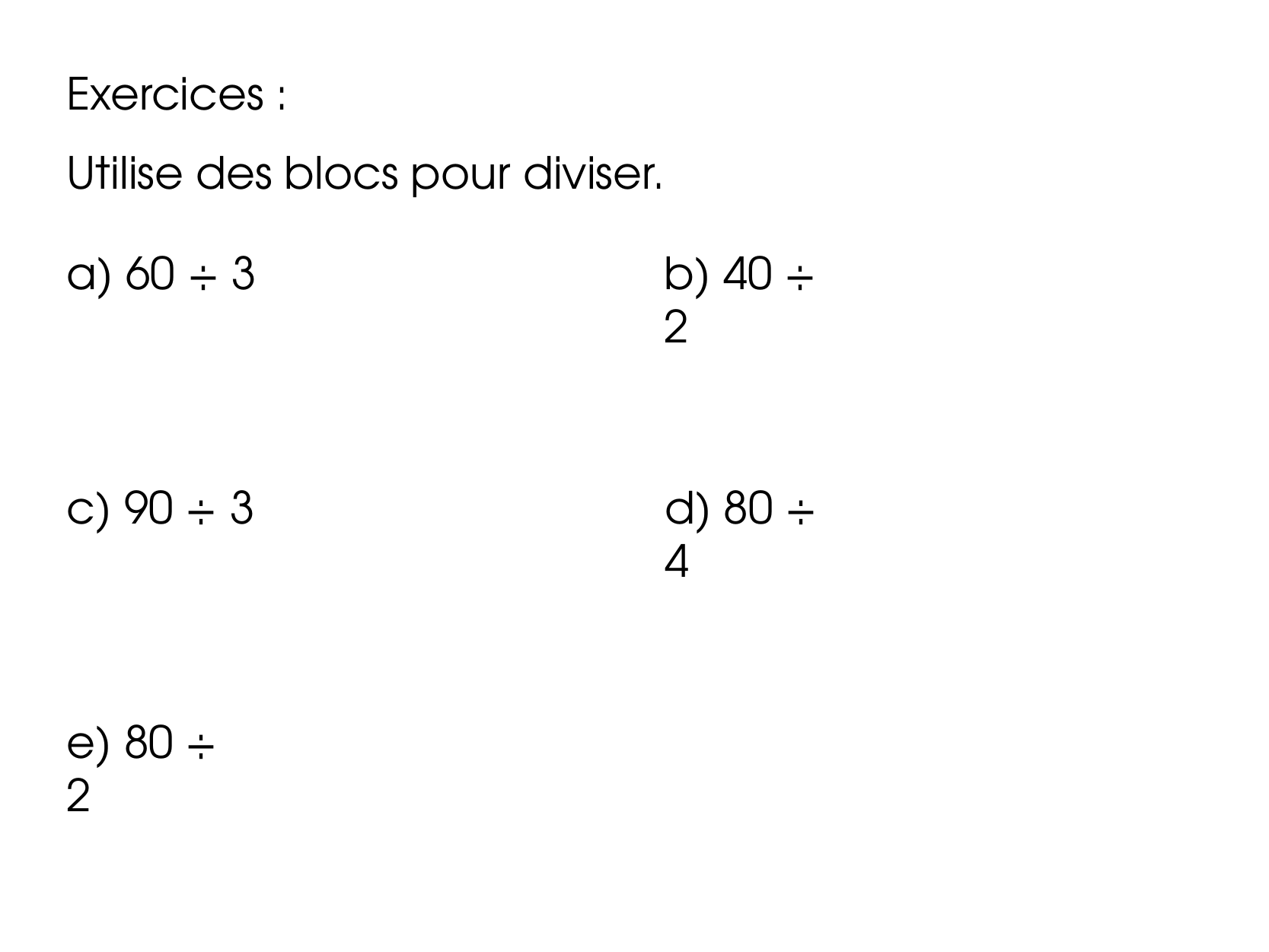

Exercices :
Utilise des blocs pour diviser.
a) 60 ÷ 3
b) 40 ÷ 2
c) 90 ÷ 3
d) 80 ÷ 4
e) 80 ÷ 2